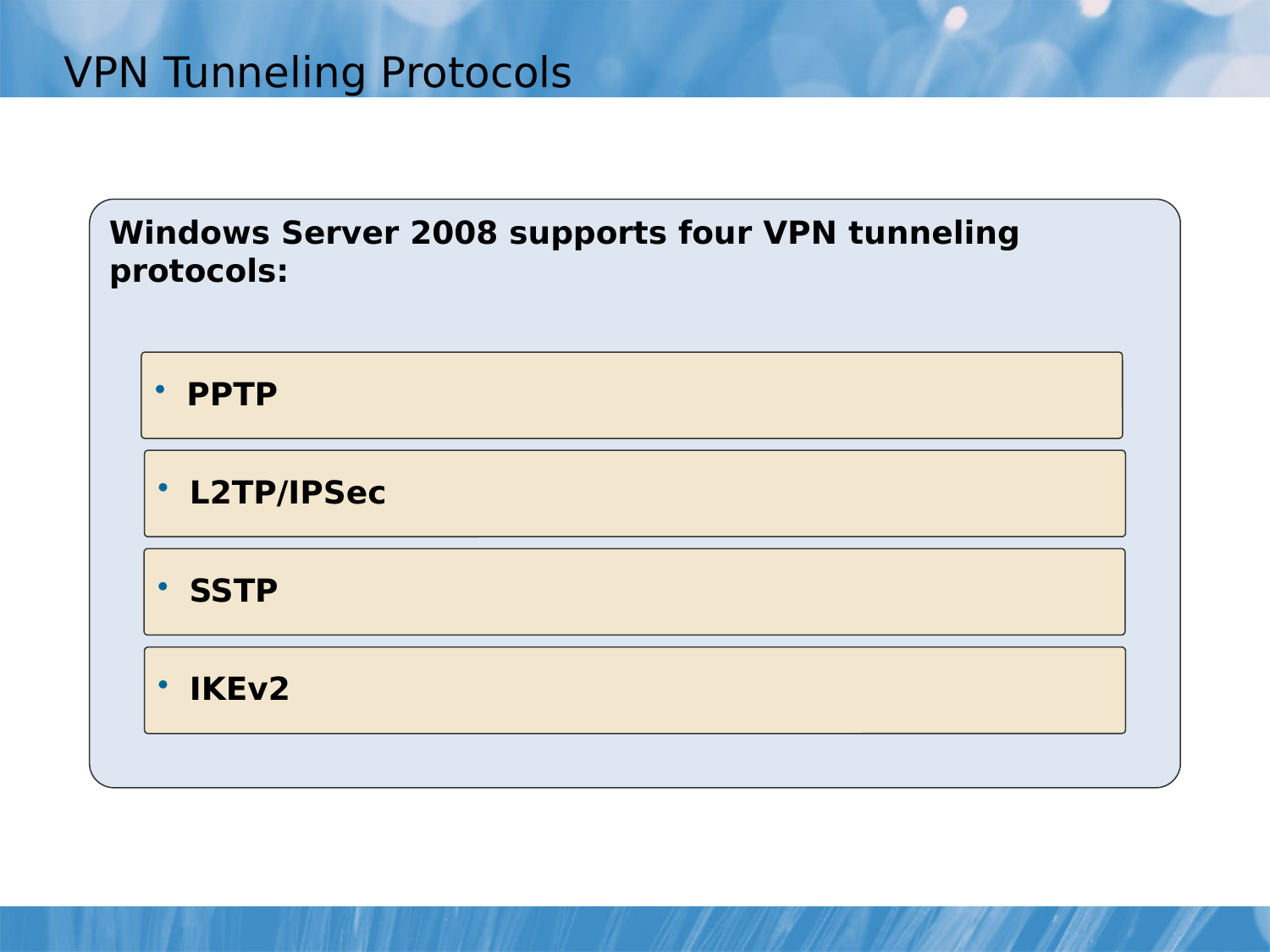

# VPN Tunneling Protocols
Windows Server 2008 supports four VPN tunneling protocols:
PPTP
L2TP/IPSec
SSTP
IKEv2